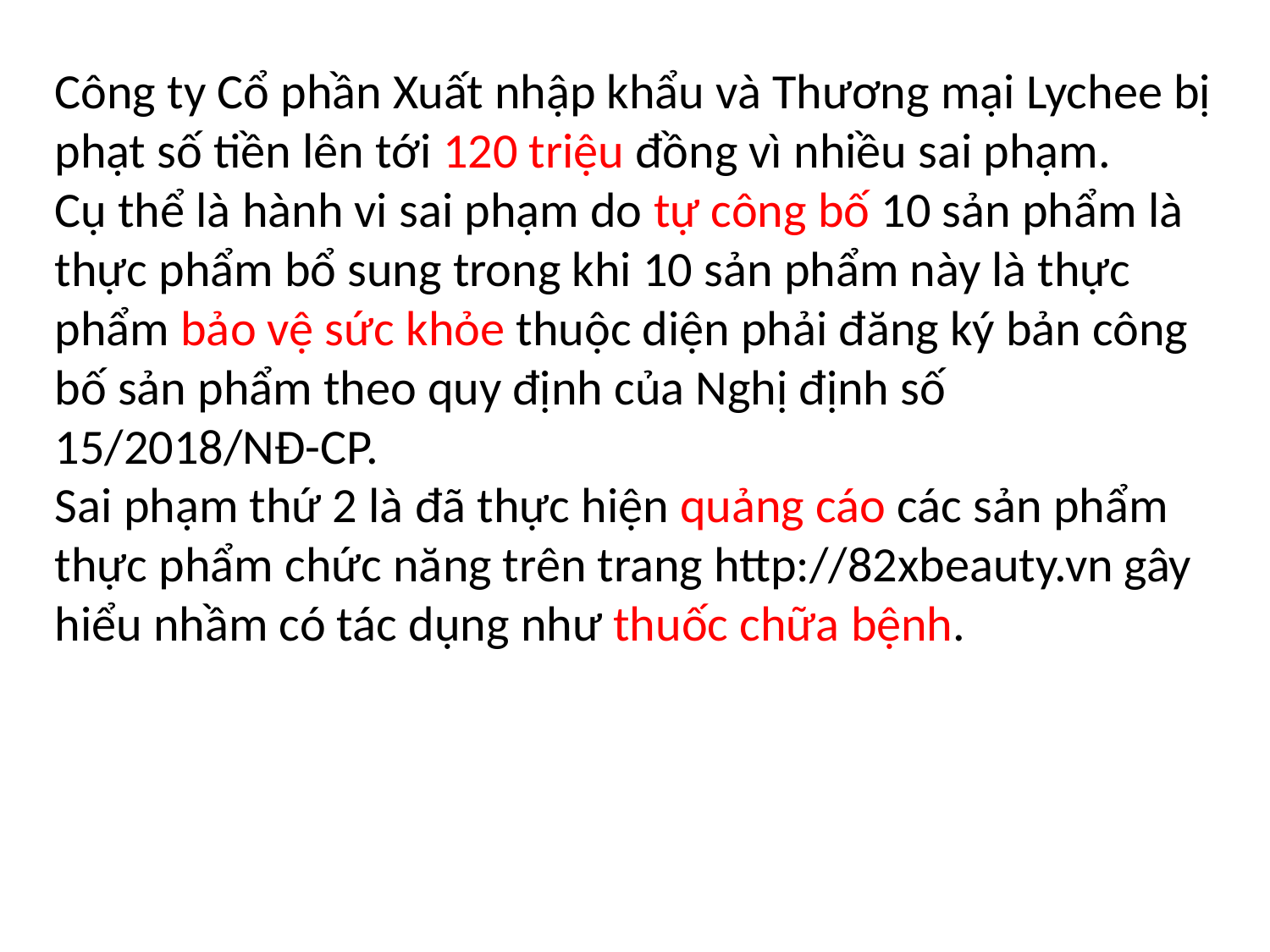

Công ty Cổ phần Xuất nhập khẩu và Thương mại Lychee bị phạt số tiền lên tới 120 triệu đồng vì nhiều sai phạm.
Cụ thể là hành vi sai phạm do tự công bố 10 sản phẩm là thực phẩm bổ sung trong khi 10 sản phẩm này là thực phẩm bảo vệ sức khỏe thuộc diện phải đăng ký bản công bố sản phẩm theo quy định của Nghị định số 15/2018/NĐ-CP.
Sai phạm thứ 2 là đã thực hiện quảng cáo các sản phẩm thực phẩm chức năng trên trang http://82xbeauty.vn gây hiểu nhầm có tác dụng như thuốc chữa bệnh.